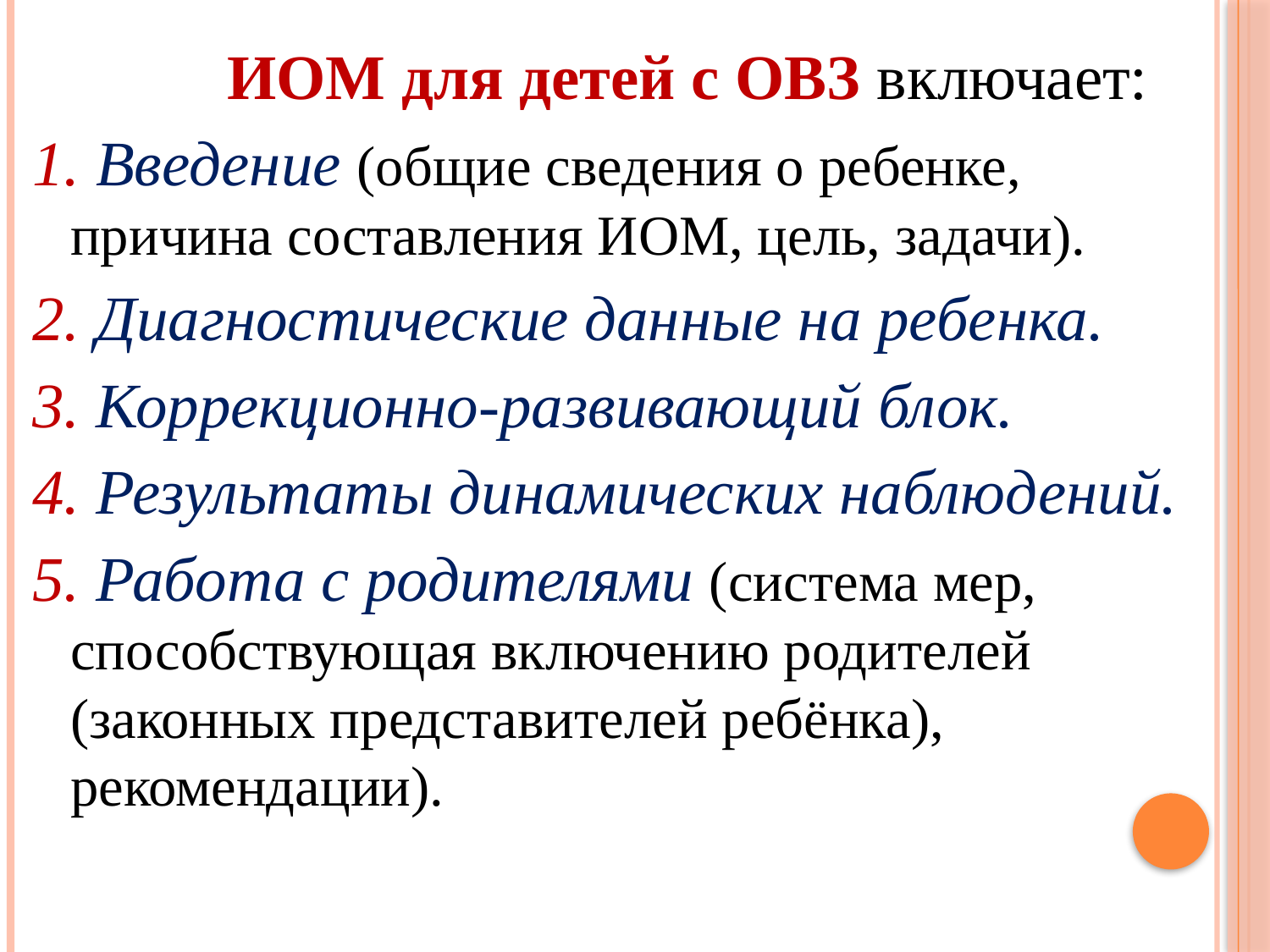

ИОМ для детей с ОВЗ включает:
1. Введение (общие сведения о ребенке, причина составления ИОМ, цель, задачи).
2. Диагностические данные на ребенка.
3. Коррекционно-развивающий блок.
4. Результаты динамических наблюдений.
5. Работа с родителями (система мер, способствующая включению родителей (законных представителей ребёнка), рекомендации).